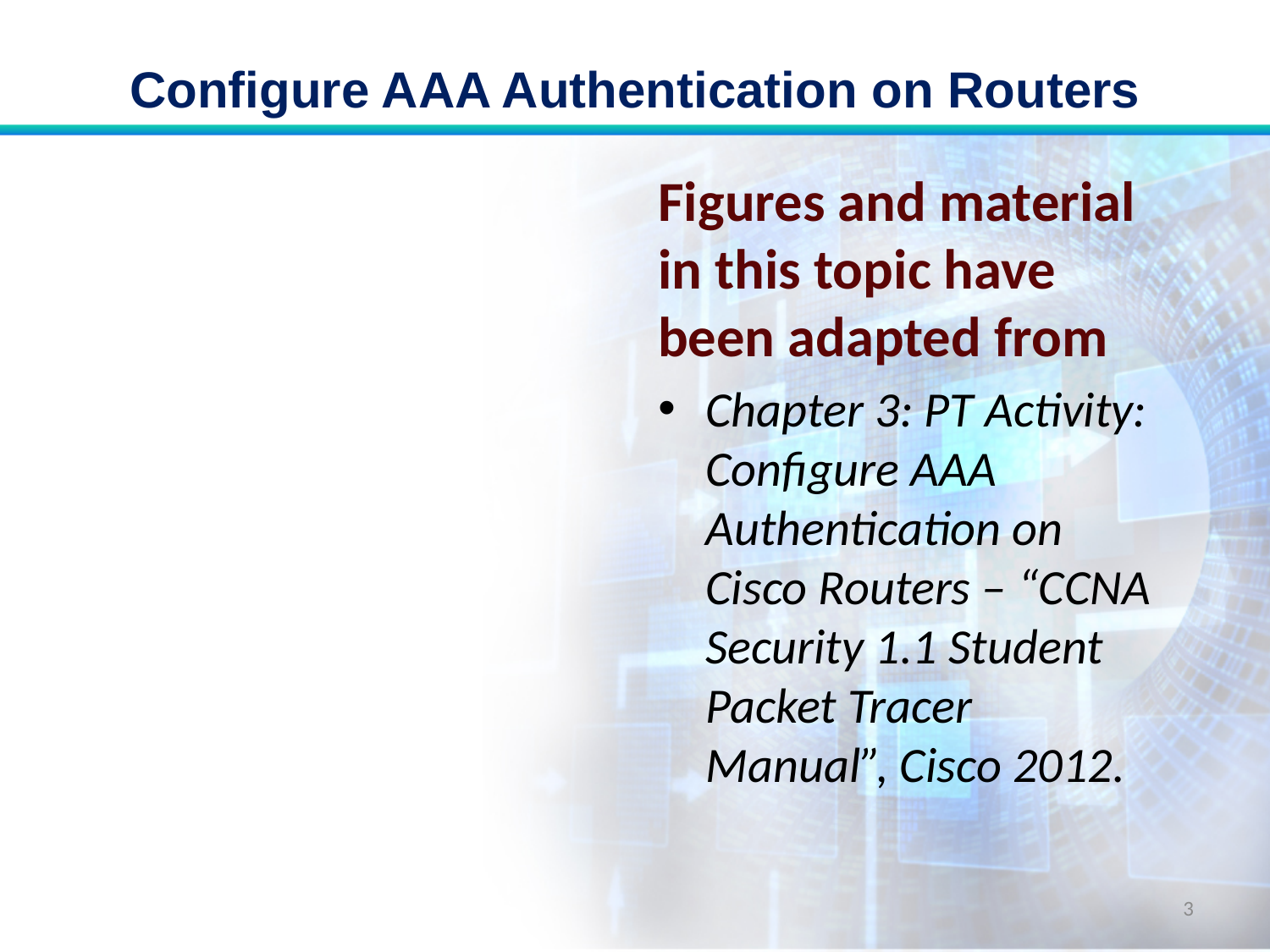

# Configure AAA Authentication on Routers
Figures and material in this topic have been adapted from
Chapter 3: PT Activity: Configure AAA Authentication on Cisco Routers – “CCNA Security 1.1 Student Packet Tracer Manual”, Cisco 2012.

3